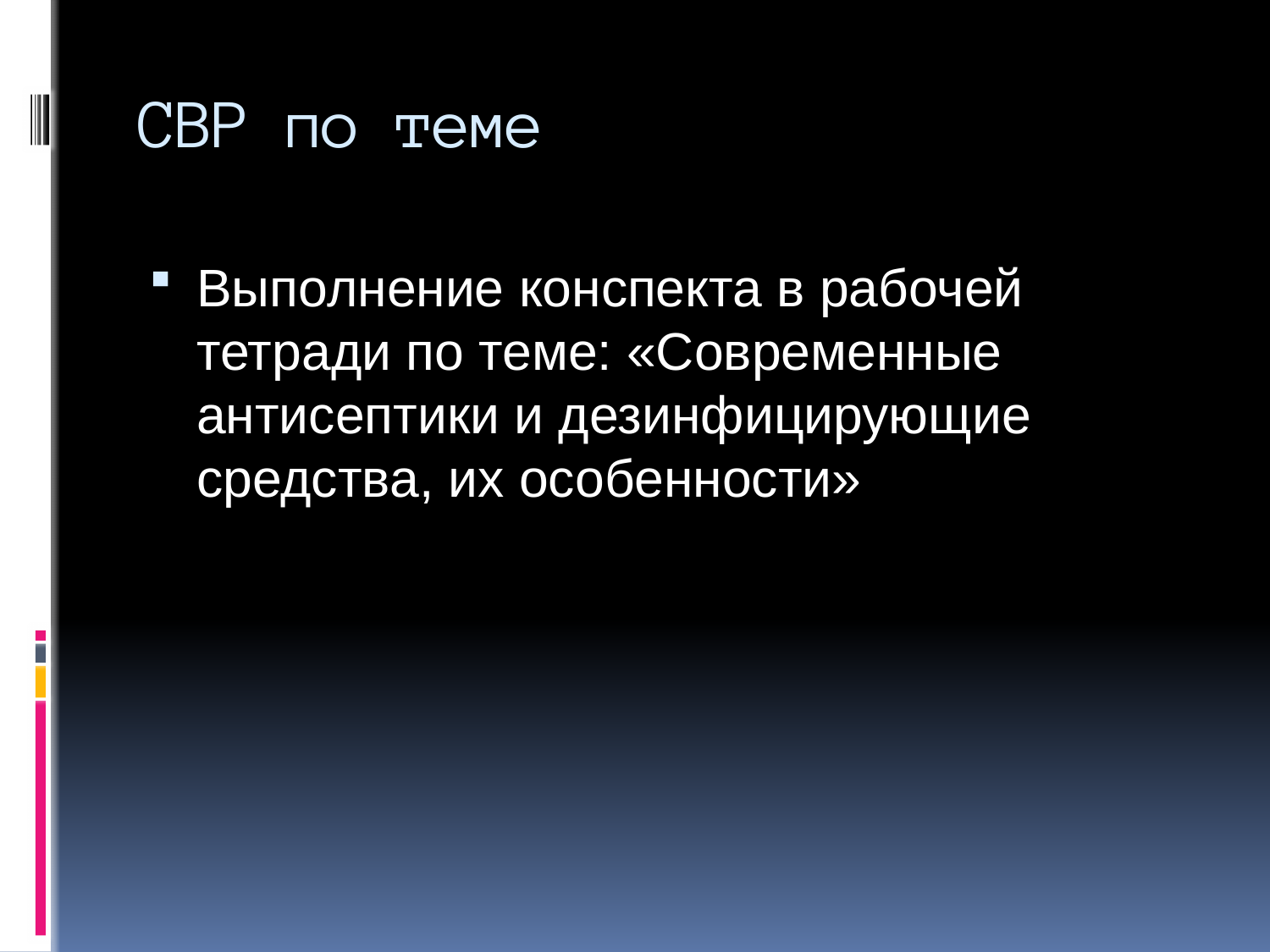

# СВР по теме
Выполнение конспекта в рабочей тетради по теме: «Современные антисептики и дезинфицирующие средства, их особенности»